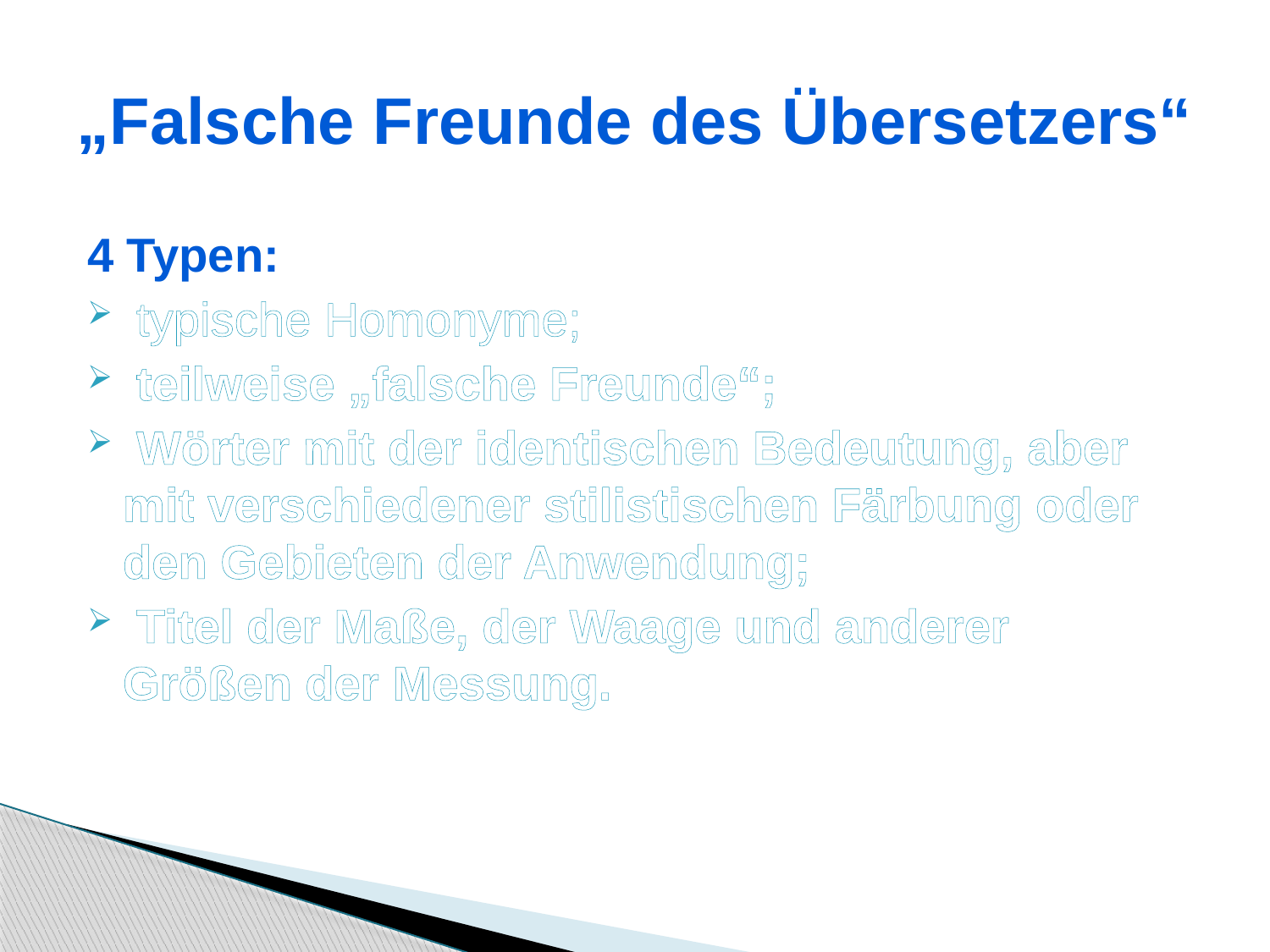

# „Falsche Freunde des Übersetzers“
4 Typen:
 typische Homonyme;
 teilweise „falsche Freunde“;
 Wörter mit der identischen Bedeutung, aber mit verschiedener stilistischen Färbung oder den Gebieten der Anwendung;
 Titel der Maße, der Waage und anderer Größen der Messung.